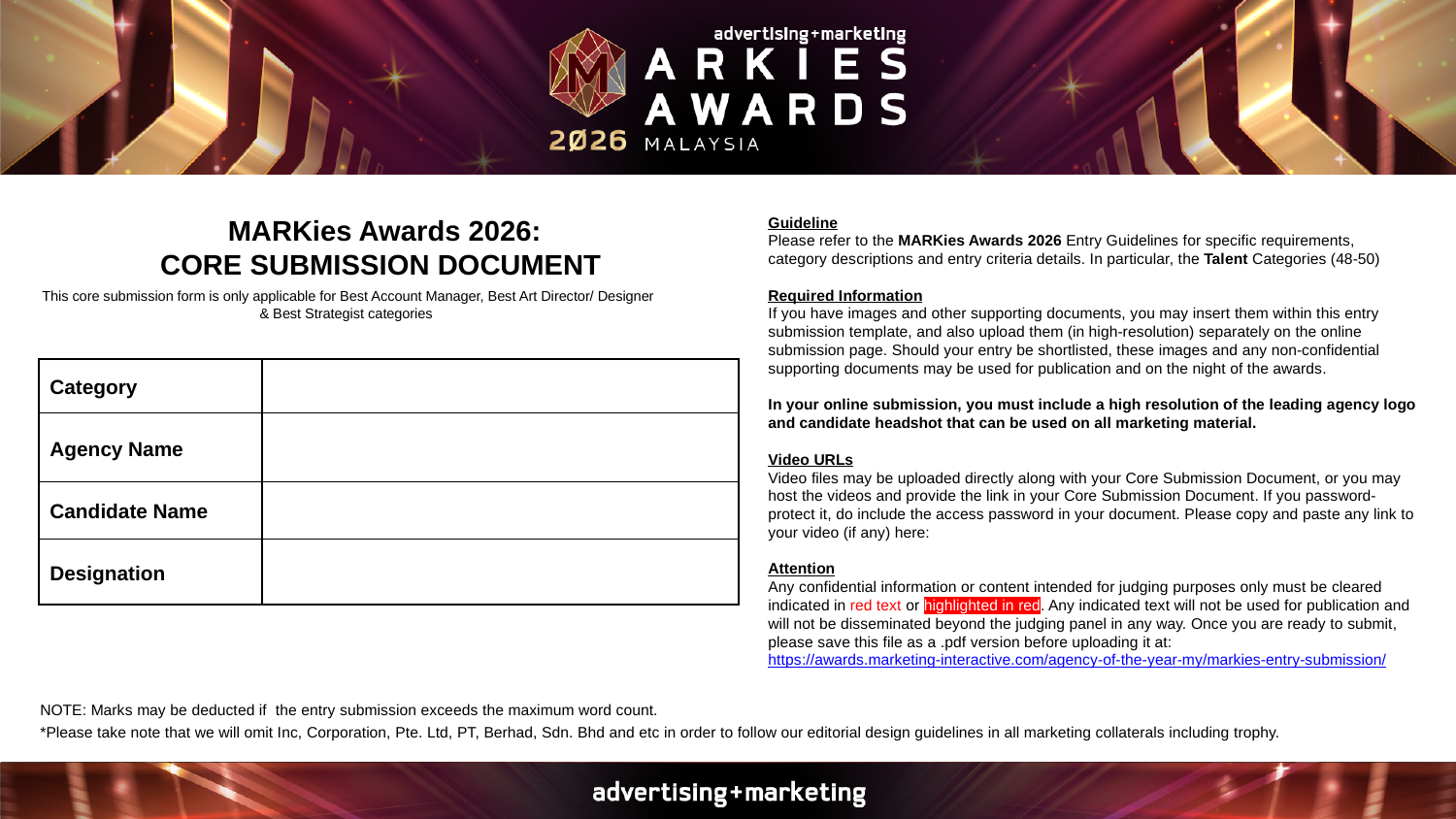

MARKies Awards 2026:
CORE SUBMISSION DOCUMENT
Guideline
Please refer to the MARKies Awards 2026 Entry Guidelines for specific requirements, category descriptions and entry criteria details. In particular, the Talent Categories (48-50)

Required Information
If you have images and other supporting documents, you may insert them within this entry submission template, and also upload them (in high-resolution) separately on the online submission page. Should your entry be shortlisted, these images and any non-confidential supporting documents may be used for publication and on the night of the awards.
In your online submission, you must include a high resolution of the leading agency logo and candidate headshot that can be used on all marketing material.

Video URLs
Video files may be uploaded directly along with your Core Submission Document, or you may host the videos and provide the link in your Core Submission Document. If you password-protect it, do include the access password in your document. Please copy and paste any link to your video (if any) here:

Attention
Any confidential information or content intended for judging purposes only must be cleared indicated in red text or highlighted in red. Any indicated text will not be used for publication and will not be disseminated beyond the judging panel in any way. Once you are ready to submit, please save this file as a .pdf version before uploading it at: https://awards.marketing-interactive.com/agency-of-the-year-my/markies-entry-submission/
This core submission form is only applicable for Best Account Manager, Best Art Director/ Designer & Best Strategist categories
| Category |  |
| --- | --- |
| Agency Name |  |
| Candidate Name |  |
| Designation |  |
NOTE: Marks may be deducted if  the entry submission exceeds the maximum word count.
*Please take note that we will omit Inc, Corporation, Pte. Ltd, PT, Berhad, Sdn. Bhd and etc in order to follow our editorial design guidelines in all marketing collaterals including trophy.